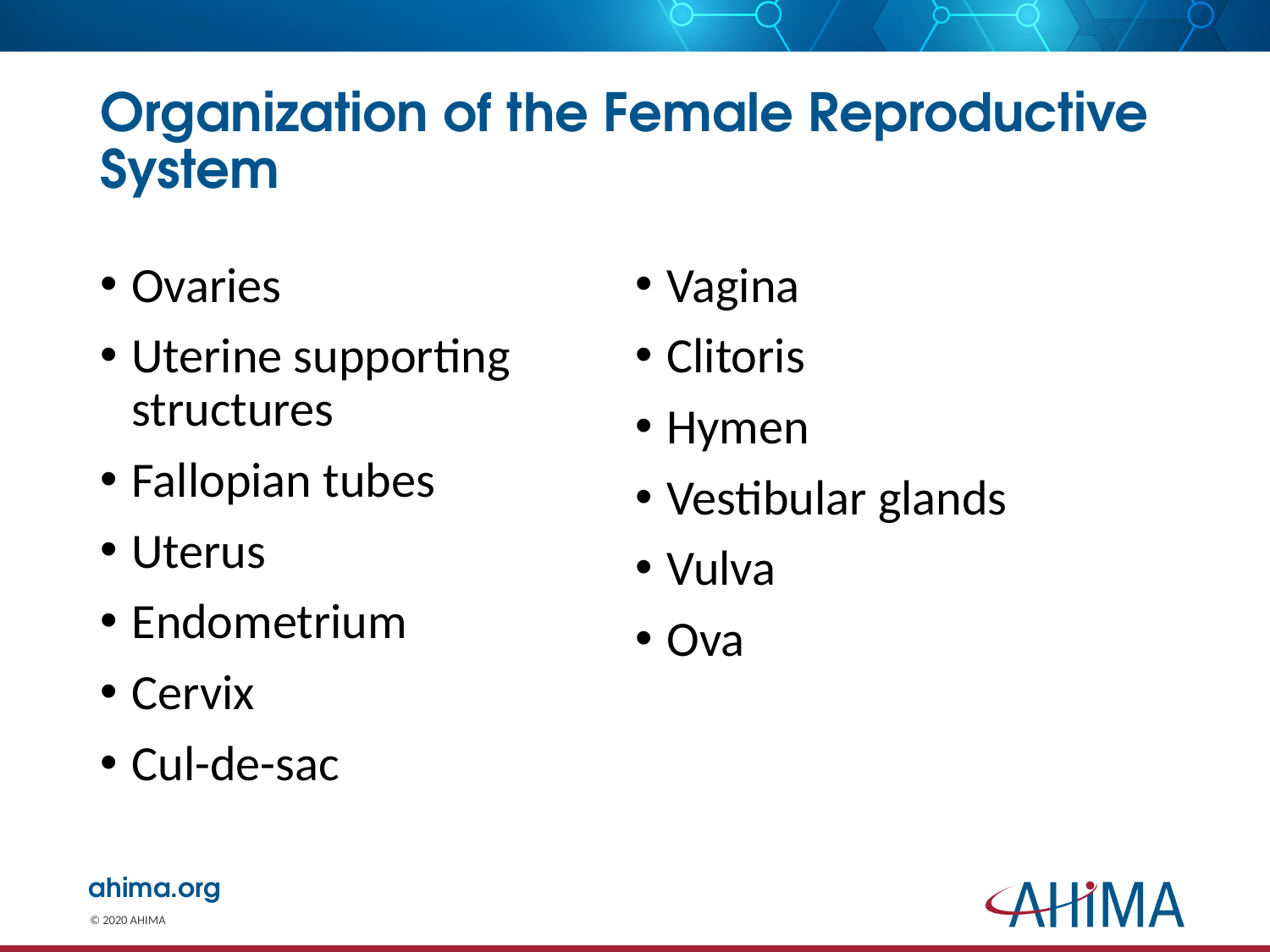

# Organization of the Female Reproductive System
Ovaries
Uterine supporting structures
Fallopian tubes
Uterus
Endometrium
Cervix
Cul-de-sac
Vagina
Clitoris
Hymen
Vestibular glands
Vulva
Ova